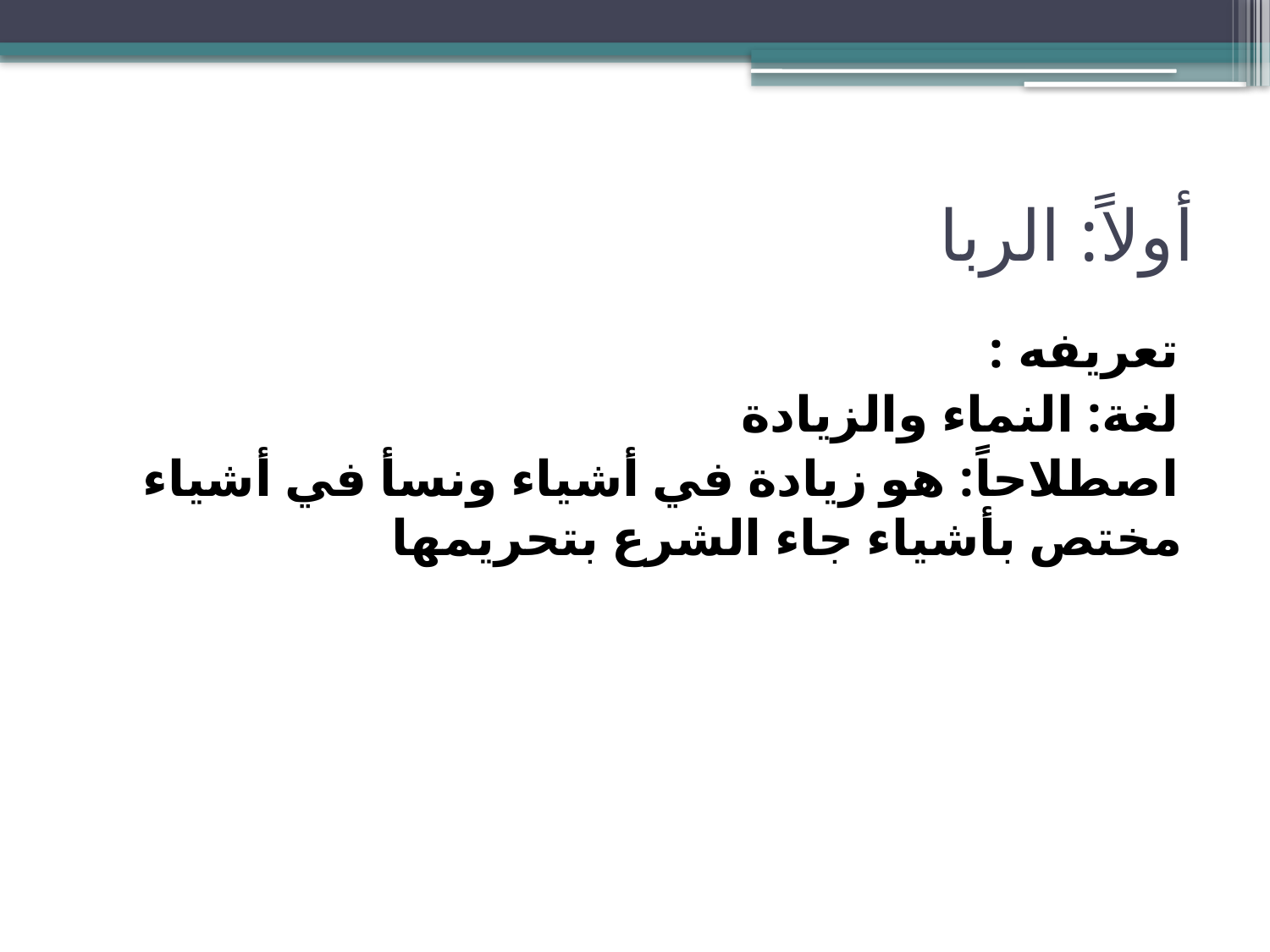

# أولاً: الربا
تعريفه :
لغة: النماء والزيادة
اصطلاحاً: هو زيادة في أشياء ونسأ في أشياء مختص بأشياء جاء الشرع بتحريمها